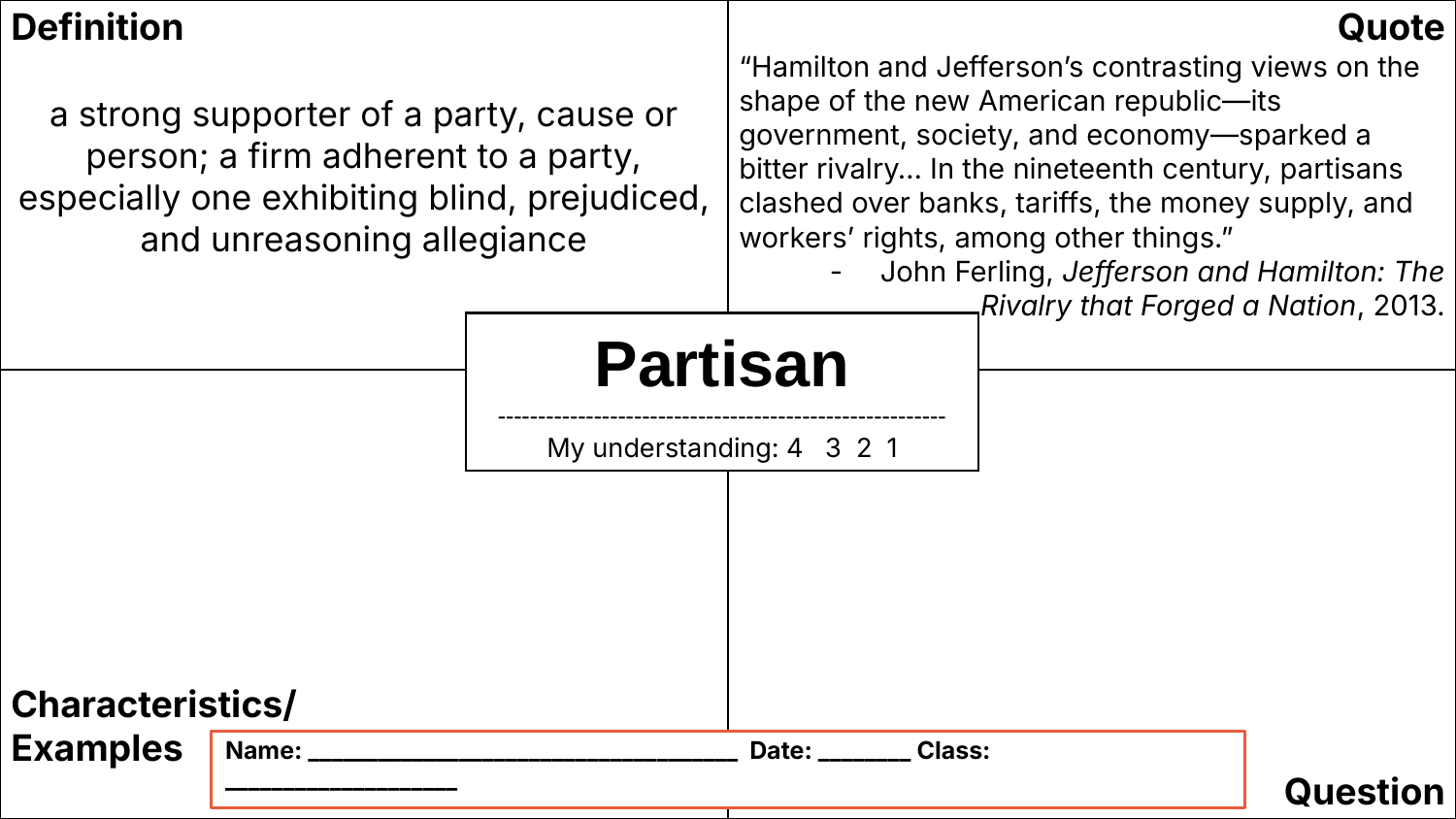

| Definition a strong supporter of a party, cause or person; a firm adherent to a party, especially one exhibiting blind, prejudiced, and unreasoning allegiance | Quote “Hamilton and Jefferson’s contrasting views on the shape of the new American republic—its government, society, and economy—sparked a bitter rivalry… In the nineteenth century, partisans clashed over banks, tariffs, the money supply, and workers’ rights, among other things.” John Ferling, Jefferson and Hamilton: The Rivalry that Forged a Nation, 2013. |
| --- | --- |
| Characteristics/ Examples | Question |
Partisan
--------------------------------------------------------
My understanding: 4   3  2  1
Name: _____________________________________  Date: ________ Class: ____________________